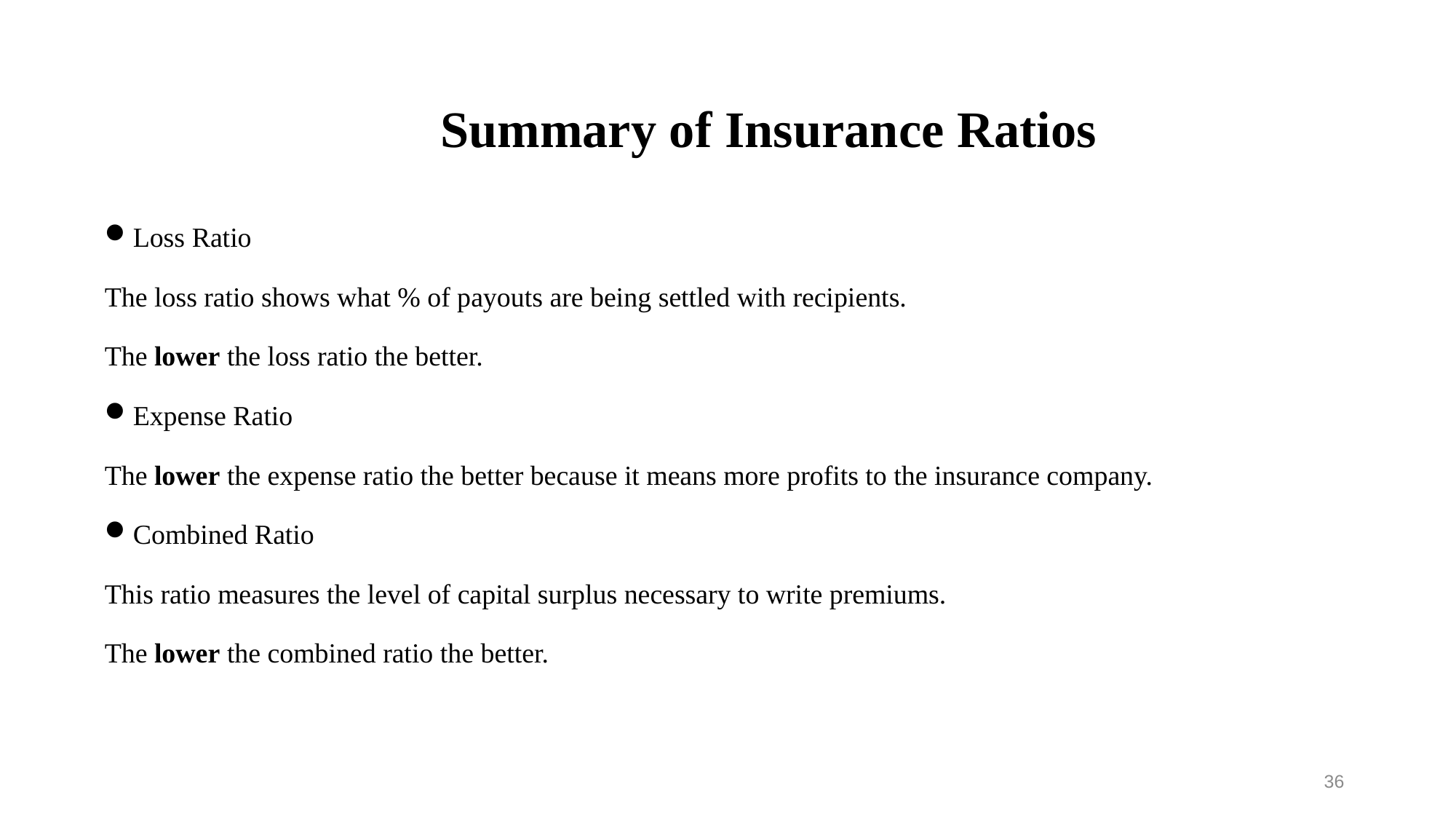

# Summary of Insurance Ratios
Loss Ratio
The loss ratio shows what % of payouts are being settled with recipients.
The lower the loss ratio the better.
Expense Ratio
The lower the expense ratio the better because it means more profits to the insurance company.
Combined Ratio
This ratio measures the level of capital surplus necessary to write premiums.
The lower the combined ratio the better.

36